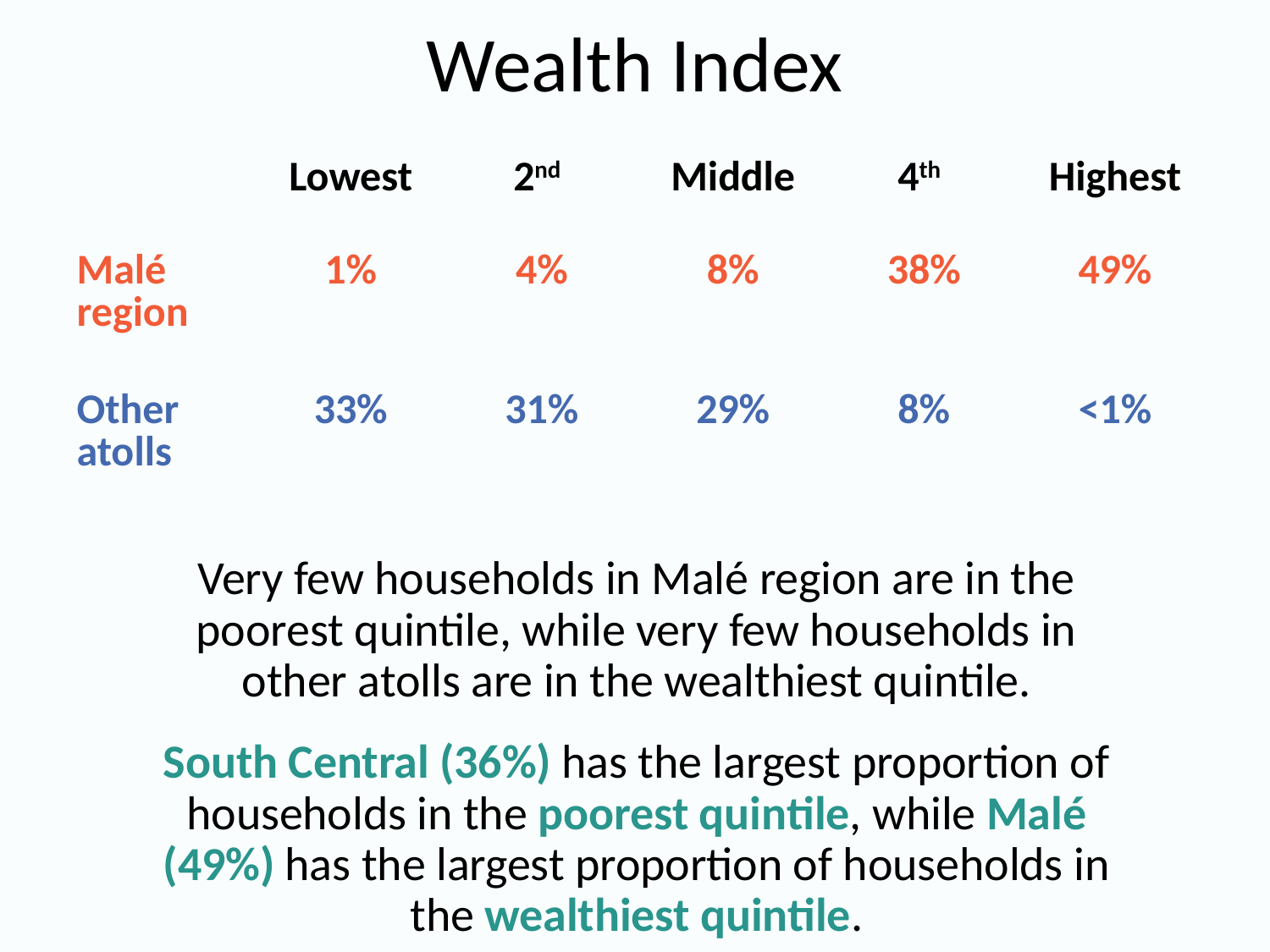

# Wealth Index
|  | Lowest | 2nd | Middle | 4th | Highest |
| --- | --- | --- | --- | --- | --- |
| Malé region | 1% | 4% | 8% | 38% | 49% |
| Other atolls | 33% | 31% | 29% | 8% | <1% |
Very few households in Malé region are in the poorest quintile, while very few households in other atolls are in the wealthiest quintile.
South Central (36%) has the largest proportion of households in the poorest quintile, while Malé (49%) has the largest proportion of households in the wealthiest quintile.